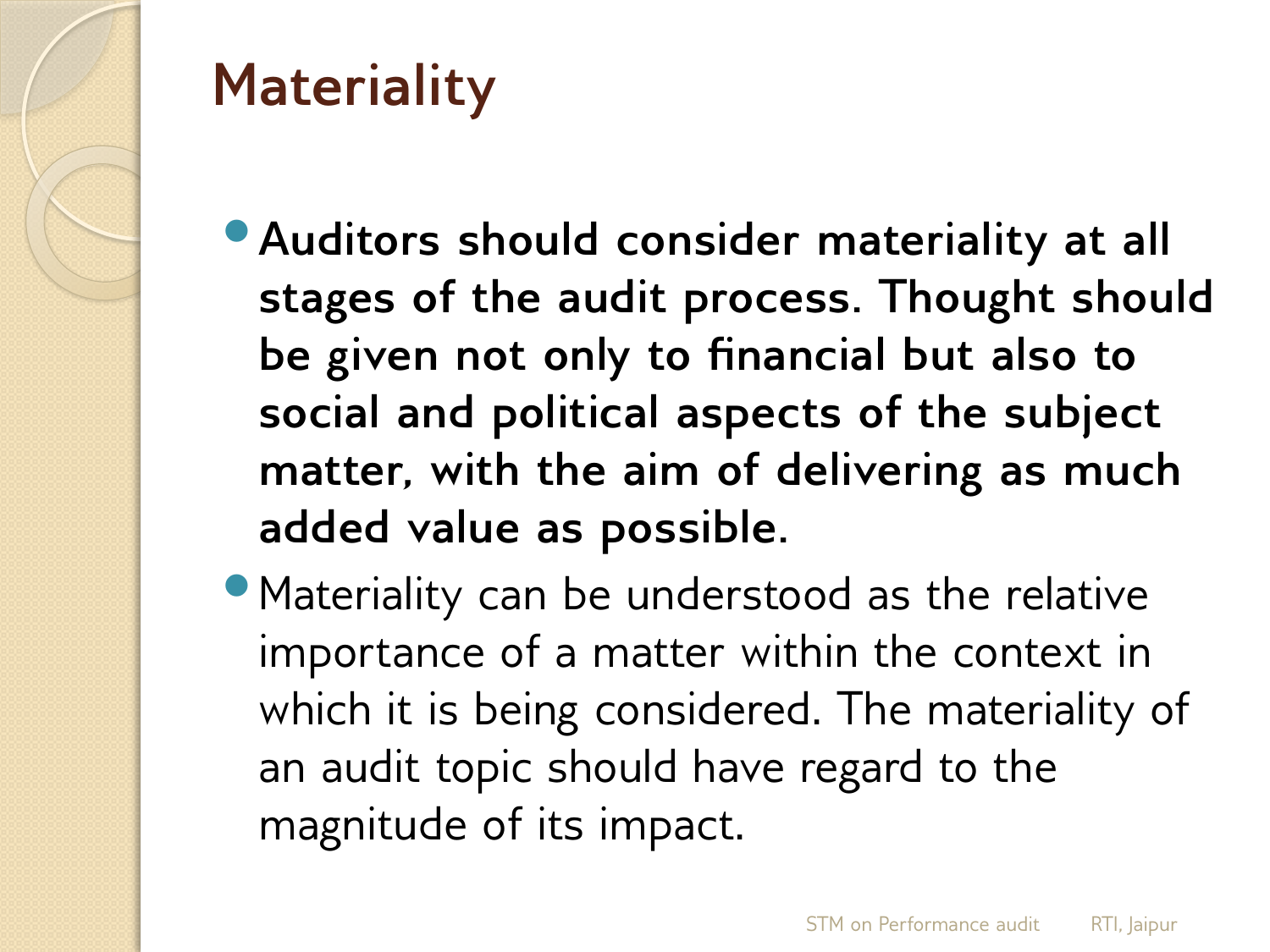

# Materiality
Auditors should consider materiality at all stages of the audit process. Thought should be given not only to financial but also to social and political aspects of the subject matter, with the aim of delivering as much added value as possible.
Materiality can be understood as the relative importance of a matter within the context in which it is being considered. The materiality of an audit topic should have regard to the magnitude of its impact.
STM on Performance audit        RTI, Jaipur